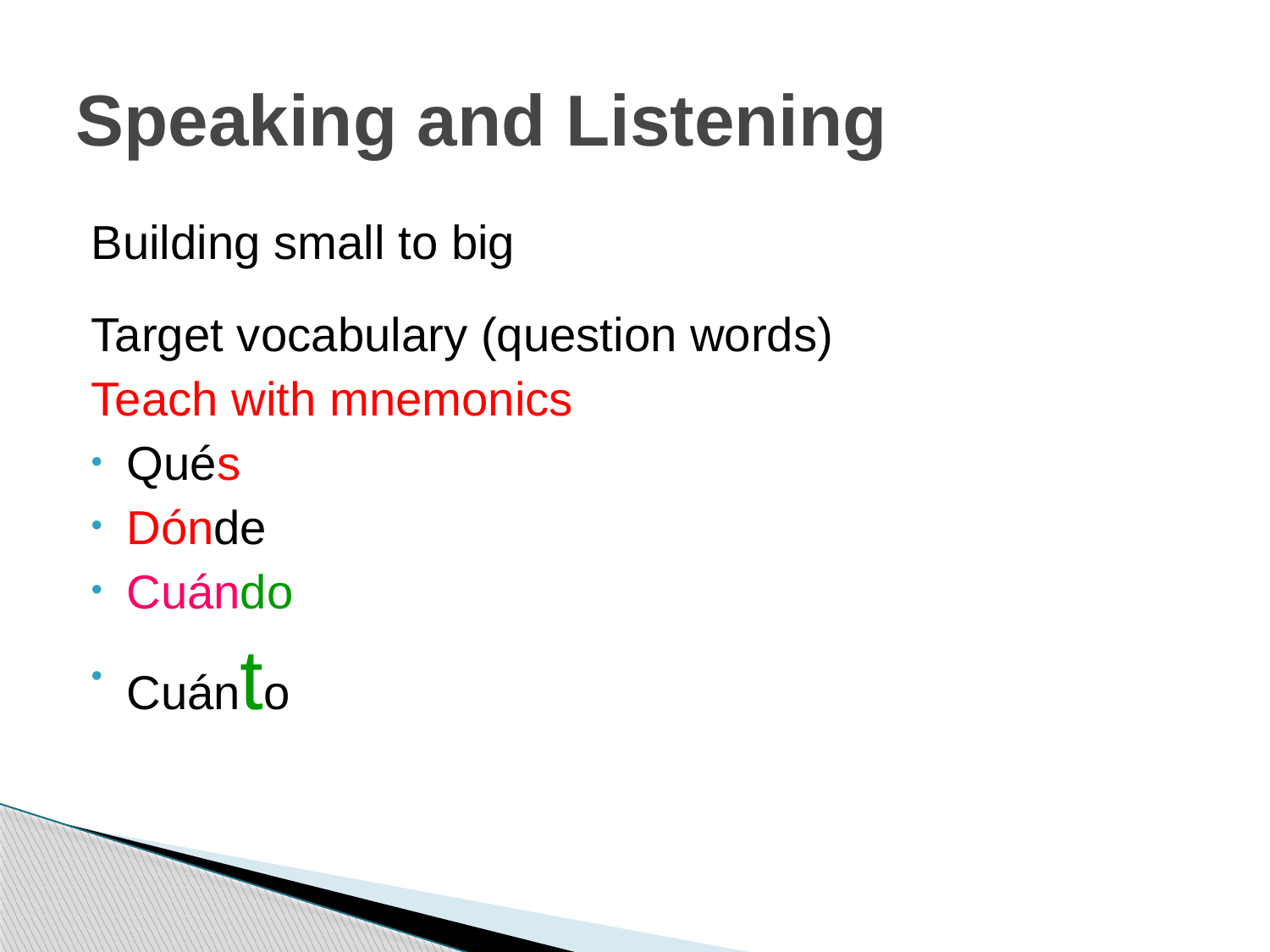

# Speaking and Listening
Building small to big

Target vocabulary (question words)
Teach with mnemonics
Qués
Dónde
Cuándo
Cuánto